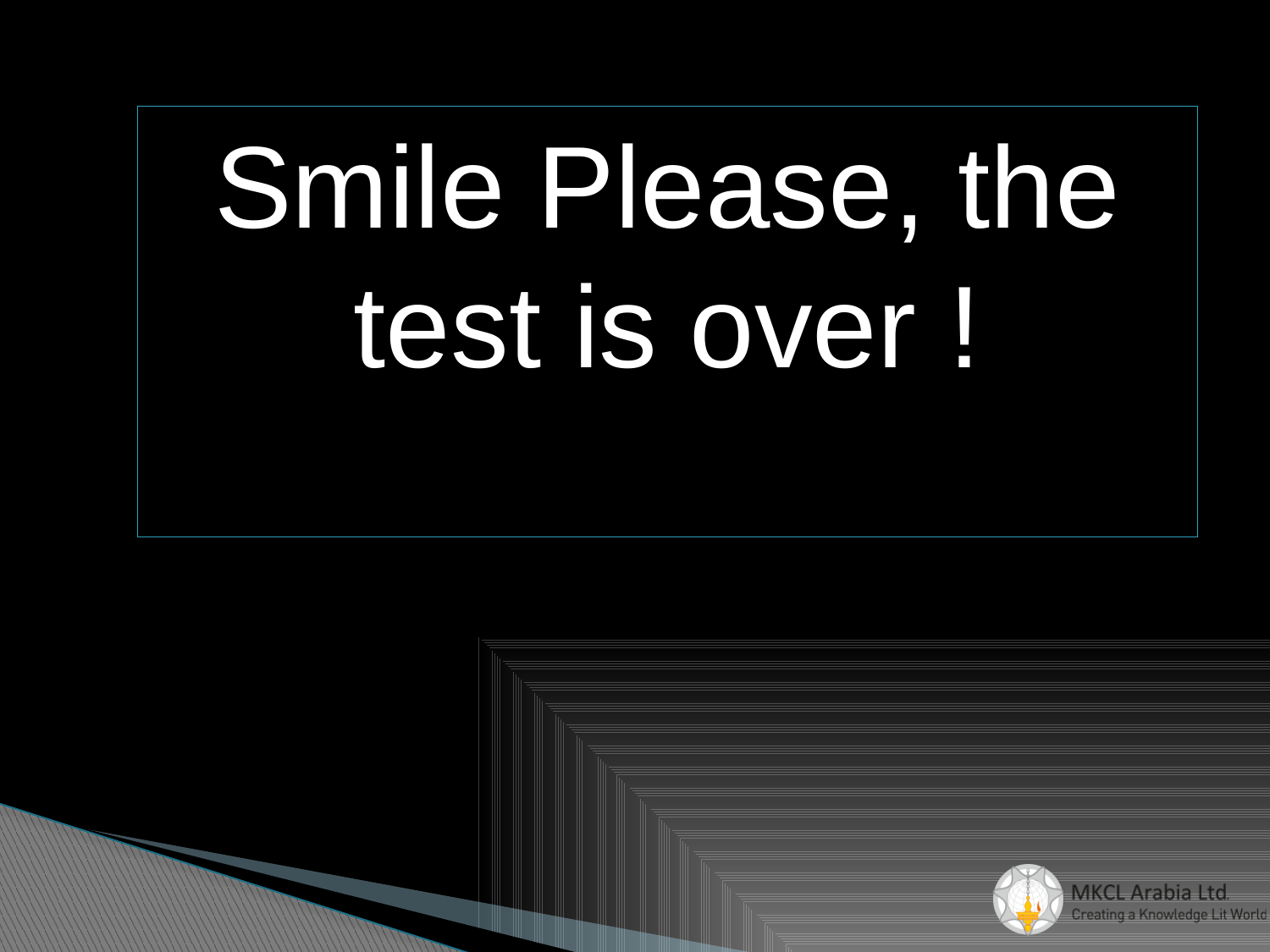

Smile Please, the test is over !